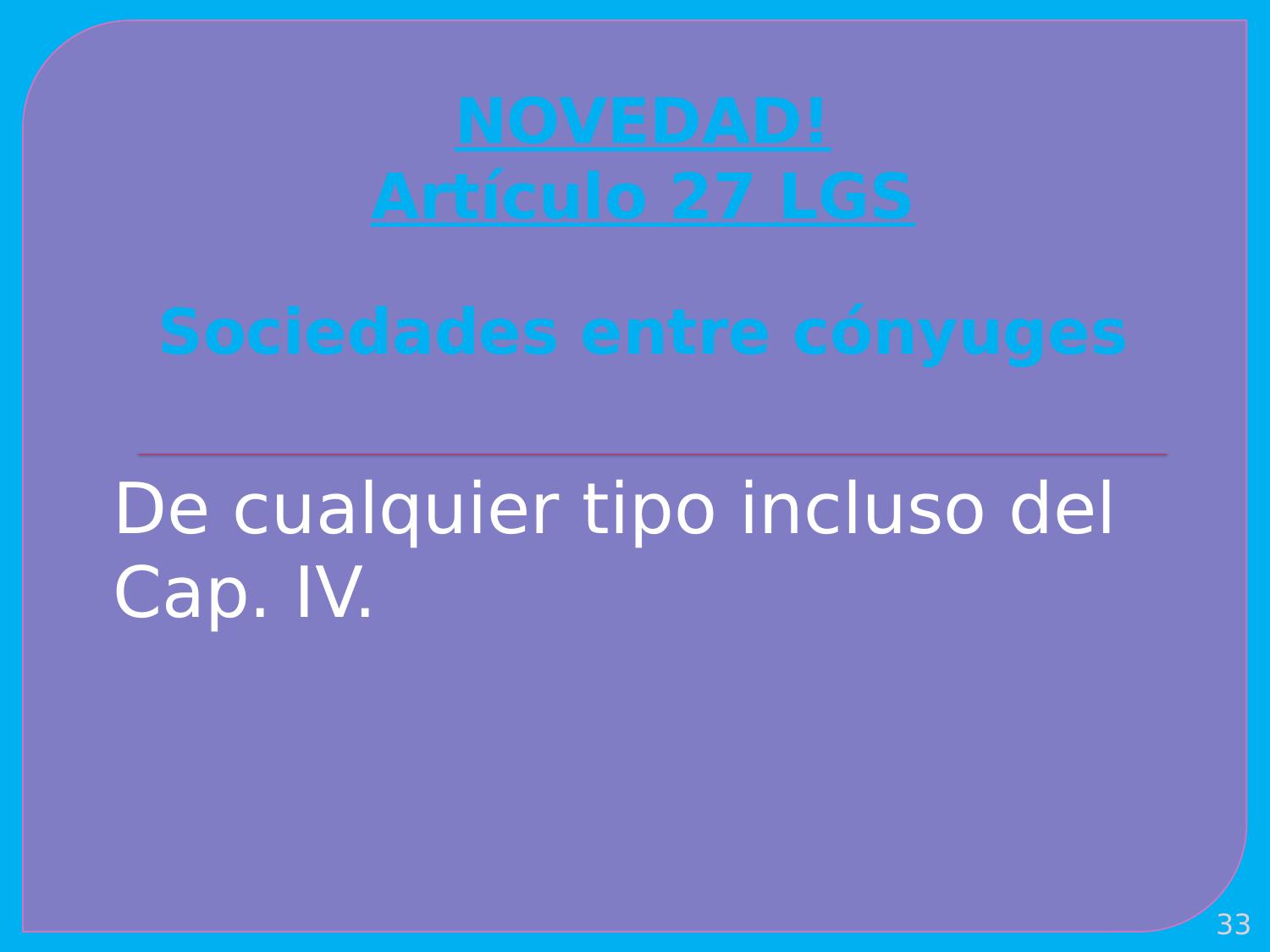

# NOVEDAD! Artículo 27 LGS Sociedades entre cónyuges
De cualquier tipo incluso del Cap. IV.

33